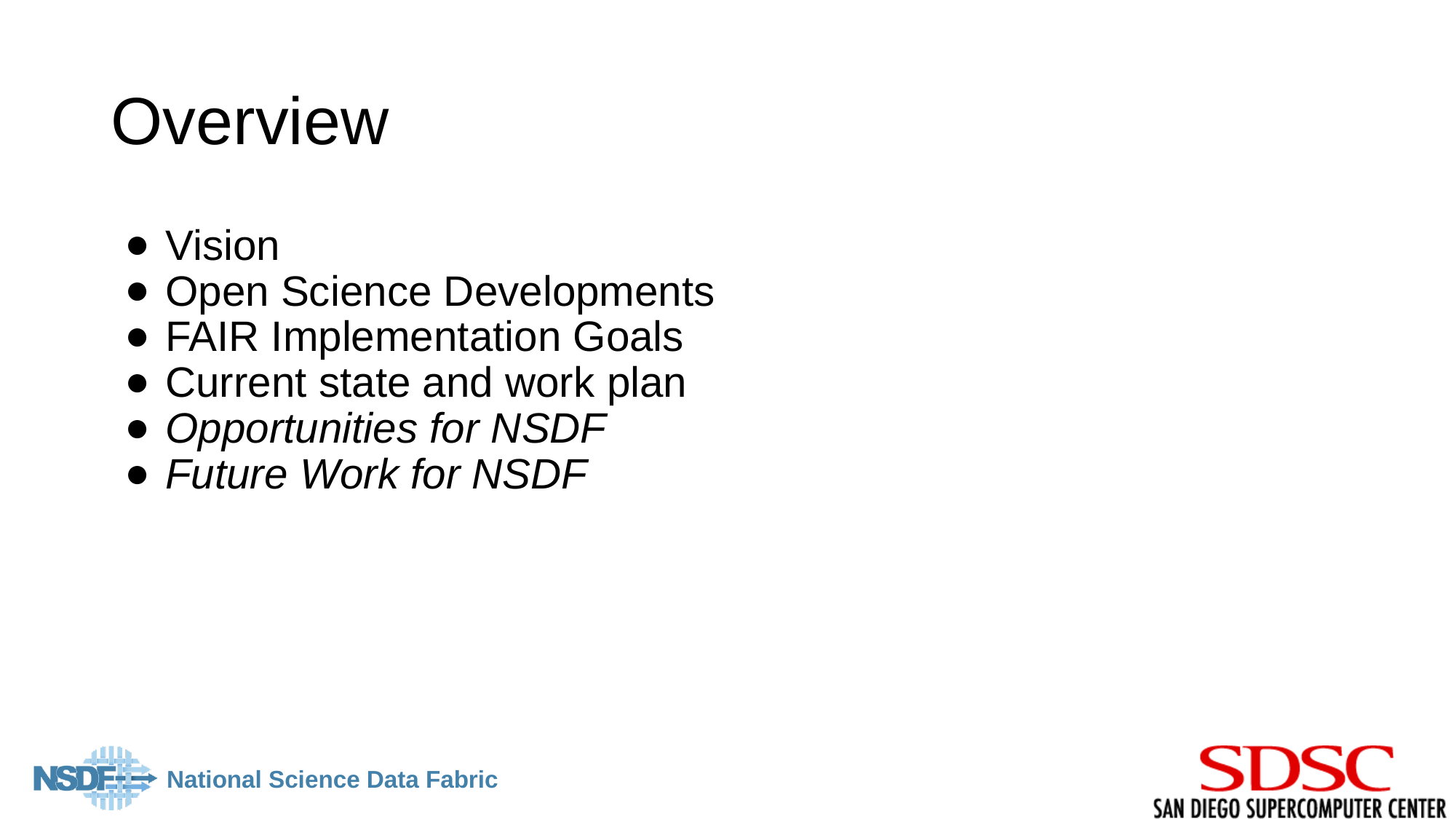

# Overview
Vision
Open Science Developments
FAIR Implementation Goals
Current state and work plan
Opportunities for NSDF
Future Work for NSDF